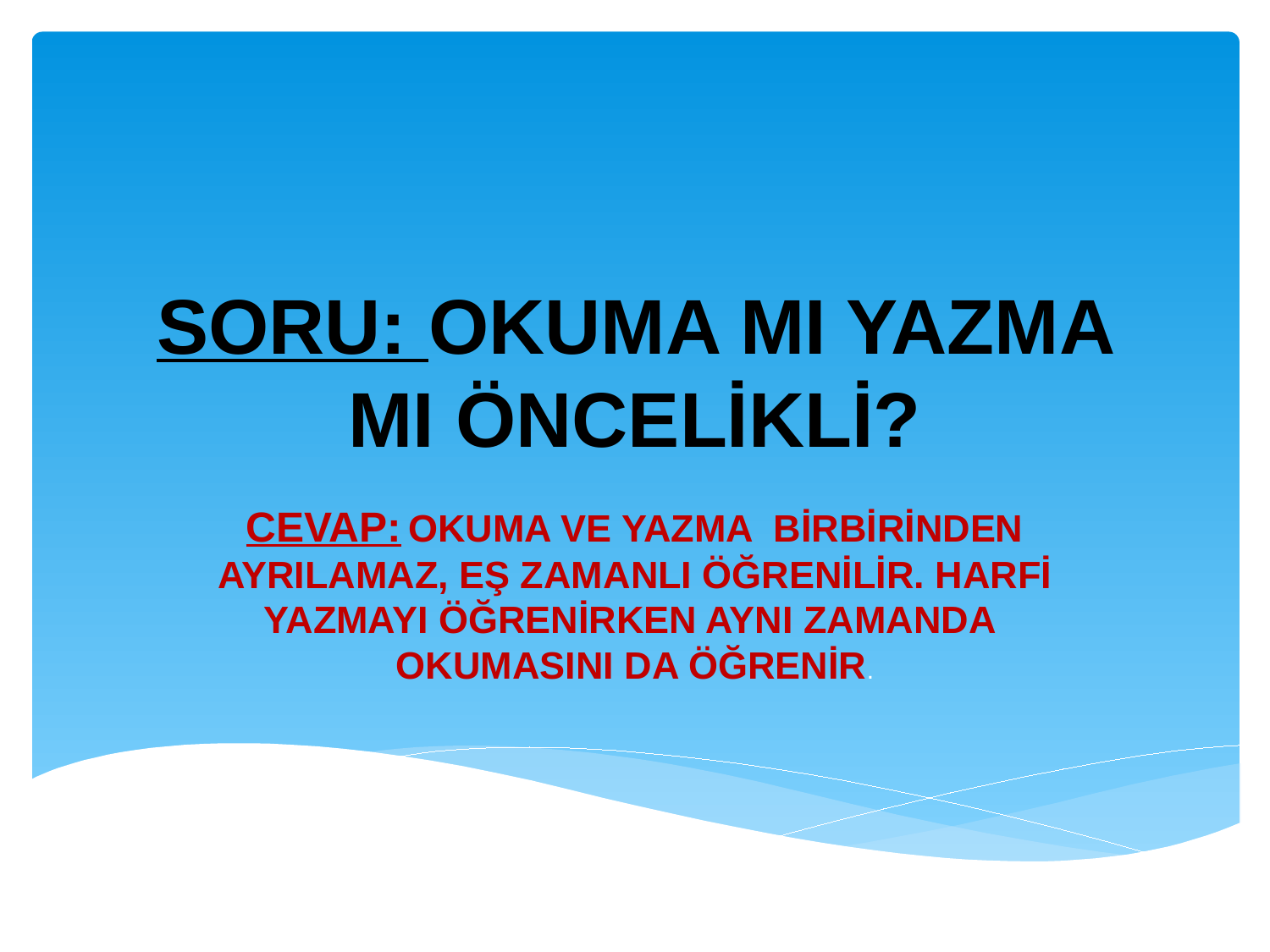

# SORU: OKUMA MI YAZMA MI ÖNCELİKLİ?
CEVAP: OKUMA VE YAZMA  BİRBİRİNDEN AYRILAMAZ, EŞ ZAMANLI ÖĞRENİLİR. HARFİ YAZMAYI ÖĞRENİRKEN AYNI ZAMANDA  OKUMASINI DA ÖĞRENİR.